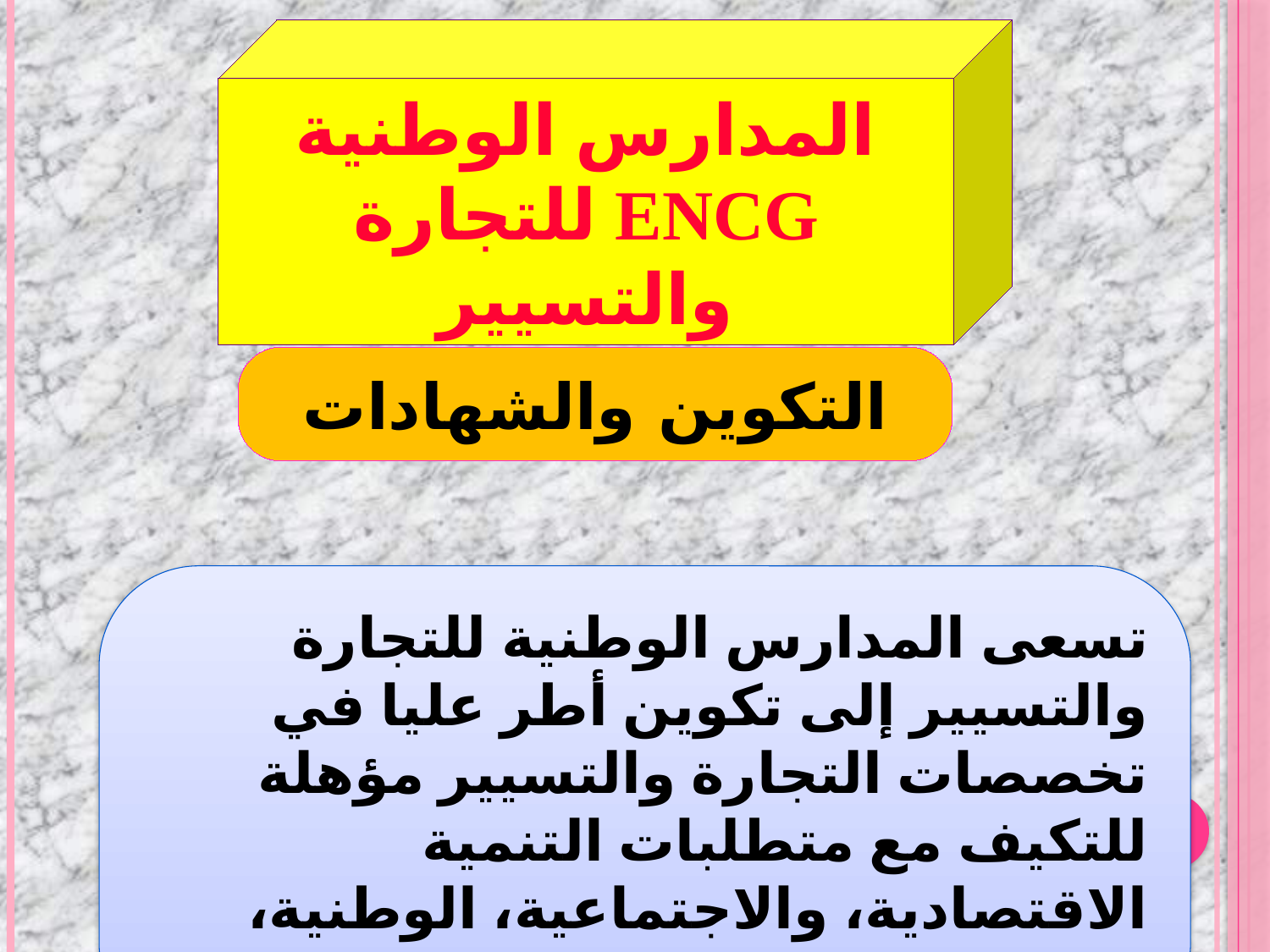

المدارس الوطنیة للتجارة ENCG والتسییر
التكوین والشهادات
  تسعى المدارس الوطنیة للتجارة والتسییر إلى تكوین أطر علیا في تخصصات التجارة والتسییر مؤھلة للتكیف مع متطلبات التنمیة الاقتصادیة، والاجتماعیة، الوطنیة، والجھویة.